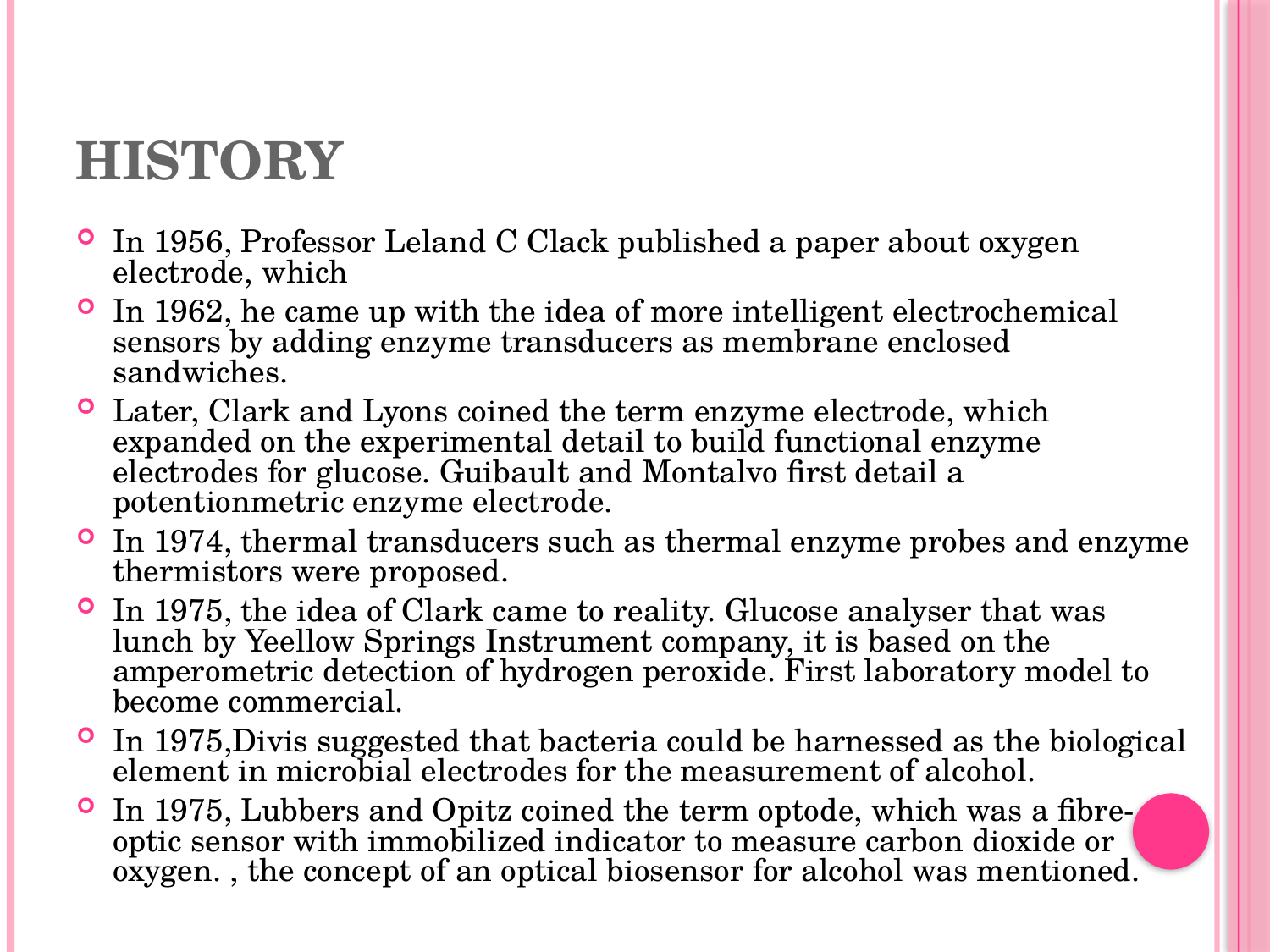

# History
In 1956, Professor Leland C Clack published a paper about oxygen electrode, which
In 1962, he came up with the idea of more intelligent electrochemical sensors by adding enzyme transducers as membrane enclosed sandwiches.
Later, Clark and Lyons coined the term enzyme electrode, which expanded on the experimental detail to build functional enzyme electrodes for glucose. Guibault and Montalvo first detail a potentionmetric enzyme electrode.
In 1974, thermal transducers such as thermal enzyme probes and enzyme thermistors were proposed.
In 1975, the idea of Clark came to reality. Glucose analyser that was lunch by Yeellow Springs Instrument company, it is based on the amperometric detection of hydrogen peroxide. First laboratory model to become commercial.
In 1975,Divis suggested that bacteria could be harnessed as the biological element in microbial electrodes for the measurement of alcohol.
In 1975, Lubbers and Opitz coined the term optode, which was a fibre-optic sensor with immobilized indicator to measure carbon dioxide or oxygen. , the concept of an optical biosensor for alcohol was mentioned.